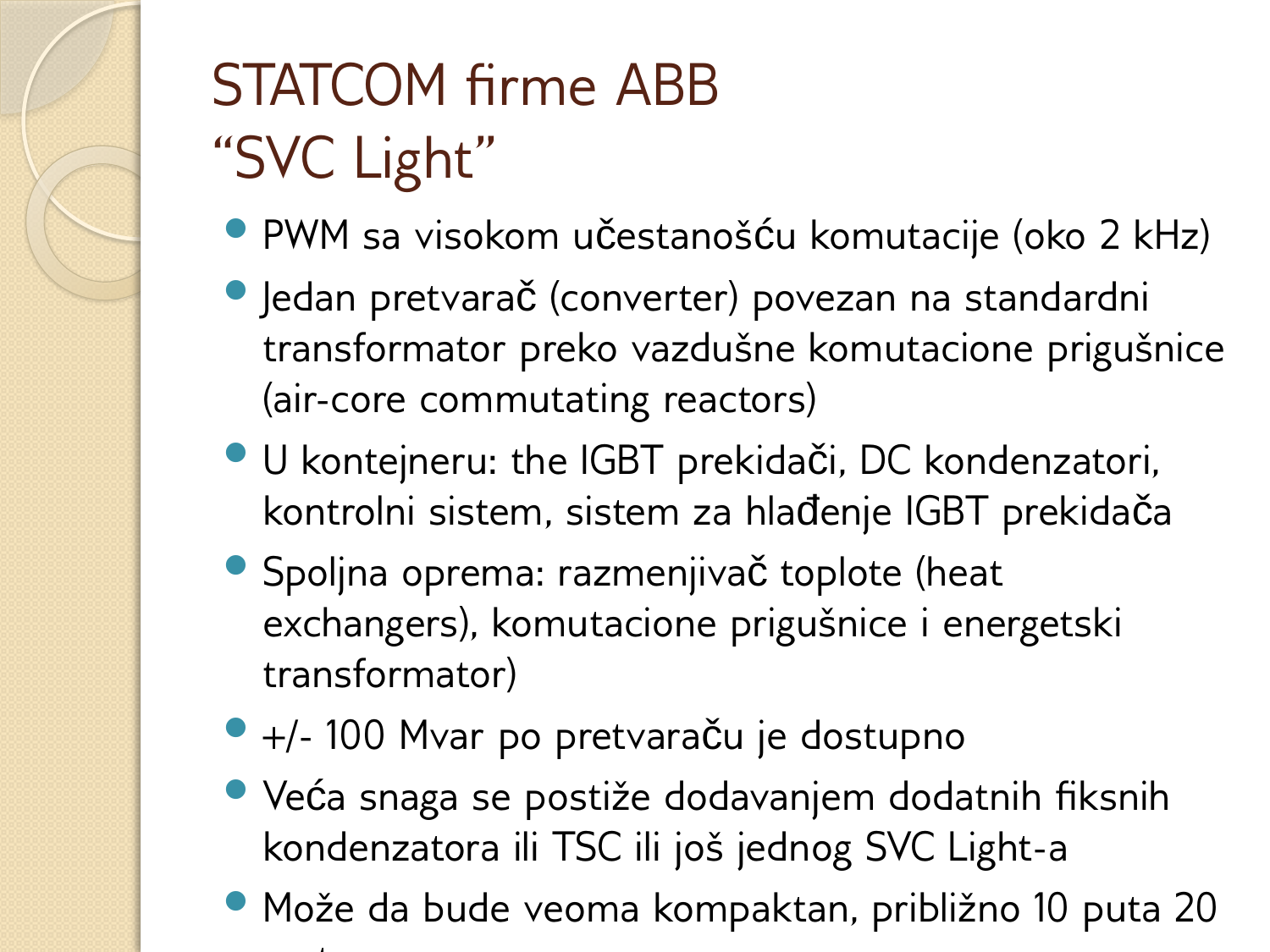

# STATCOM firme ABB “SVC Light”
PWM sa visokom učestanošću komutacije (oko 2 kHz)
Jedan pretvarač (converter) povezan na standardni transformator preko vazdušne komutacione prigušnice (air-core commutating reactors)
U kontejneru: the IGBT prekidači, DC kondenzatori, kontrolni sistem, sistem za hlađenje IGBT prekidača
Spoljna oprema: razmenjivač toplote (heat exchangers), komutacione prigušnice i energetski transformator)
+/- 100 Mvar po pretvaraču je dostupno
Veća snaga se postiže dodavanjem dodatnih fiksnih kondenzatora ili TSC ili još jednog SVC Light-a
Može da bude veoma kompaktan, približno 10 puta 20 metara